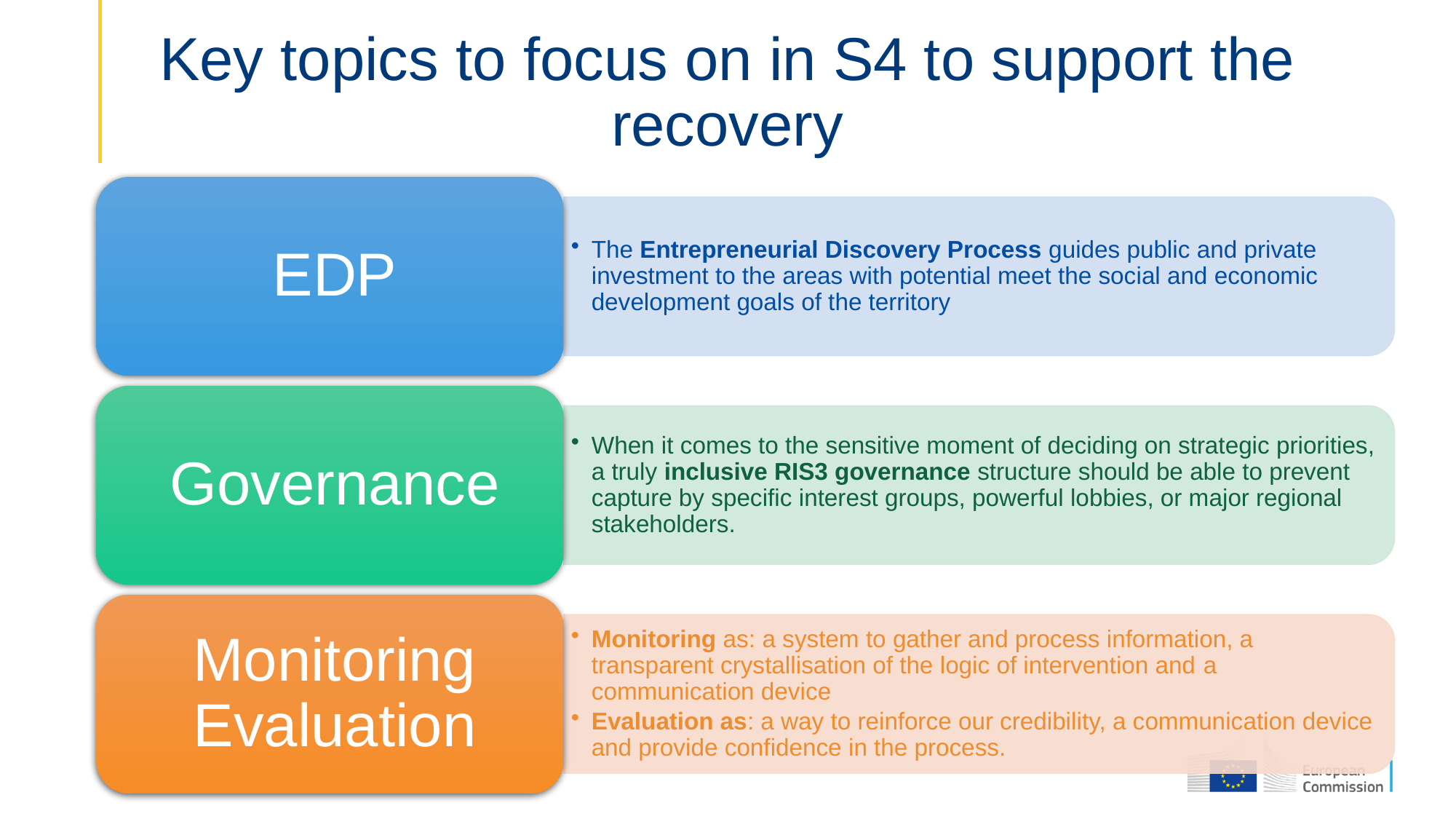

Key topics to focus on in S4 to support the recovery
The Entrepreneurial Discovery Process guides public and private investment to the areas with potential meet the social and economic development goals of the territory
EDP
When it comes to the sensitive moment of deciding on strategic priorities, a truly inclusive RIS3 governance structure should be able to prevent capture by specific interest groups, powerful lobbies, or major regional stakeholders.
Governance
Monitoring as: a system to gather and process information, a transparent crystallisation of the logic of intervention and a communication device
Evaluation as: a way to reinforce our credibility, a communication device and provide confidence in the process.
Monitoring Evaluation